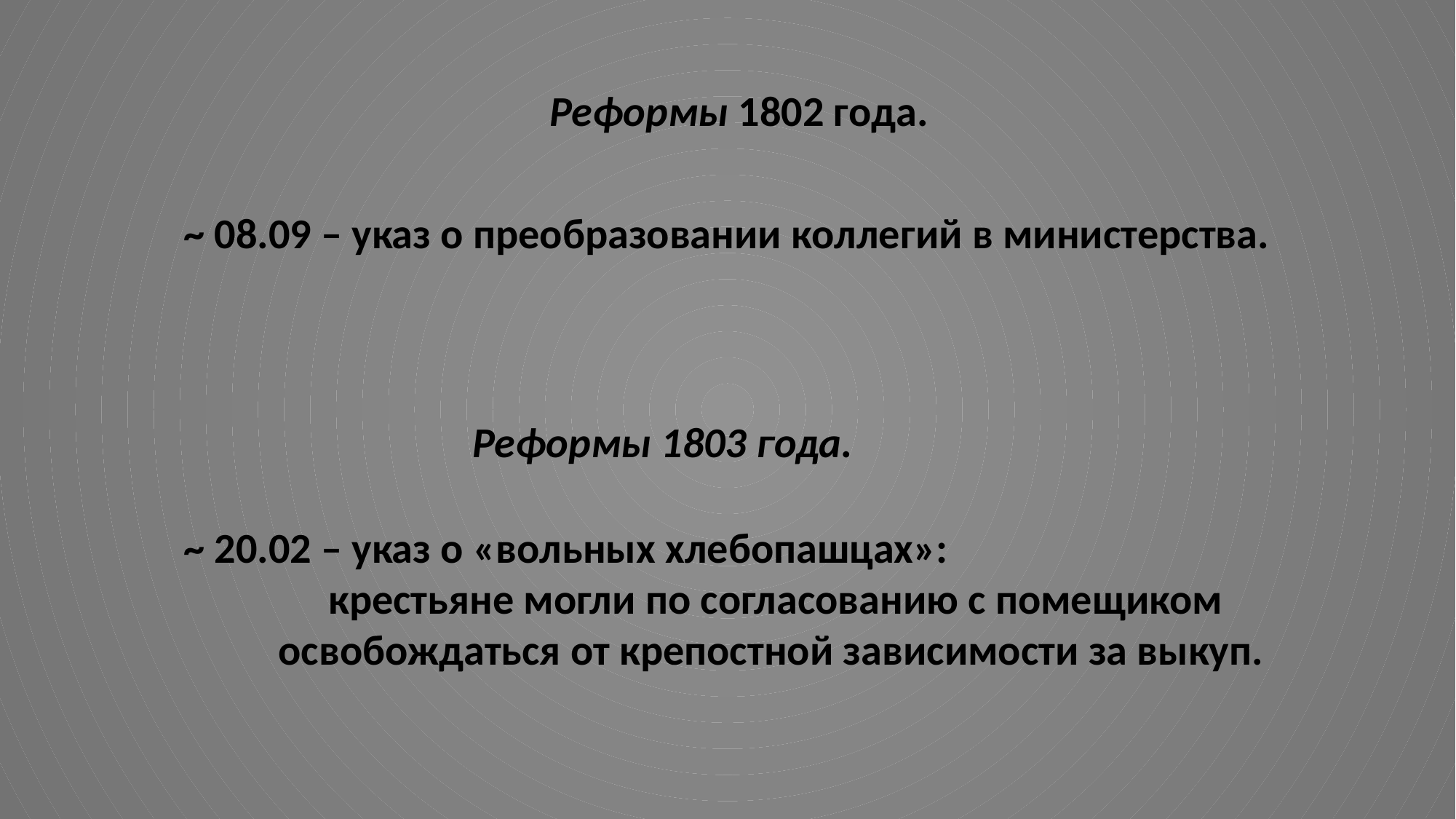

Реформы 1802 года.
~ 08.09 – указ о преобразовании коллегий в министерства.
Реформы 1803 года.
~ 20.02 – указ о «вольных хлебопашцах»:
 крестьяне могли по согласованию с помещиком освобождаться от крепостной зависимости за выкуп.